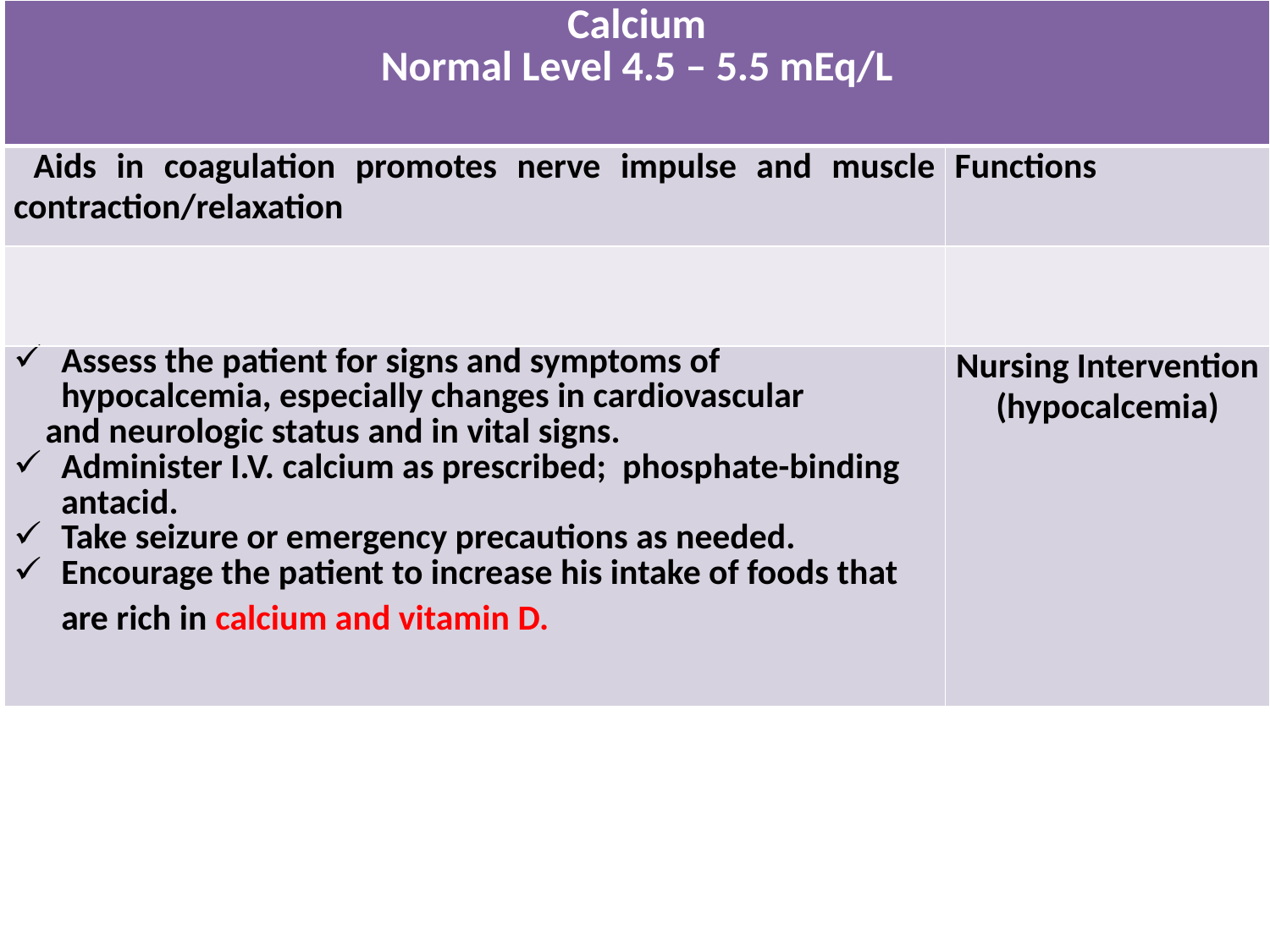

| Calcium Normal Level 4.5 – 5.5 mEq/L |  |
| --- | --- |
| Aids in coagulation promotes nerve impulse and muscle contraction/relaxation | Functions |
|  |  |
| Assess the patient for signs and symptoms of hypocalcemia, especially changes in cardiovascular and neurologic status and in vital signs. Administer I.V. calcium as prescribed; phosphate-binding antacid. Take seizure or emergency precautions as needed. Encourage the patient to increase his intake of foods that are rich in calcium and vitamin D. | Nursing Intervention (hypocalcemia) |
#